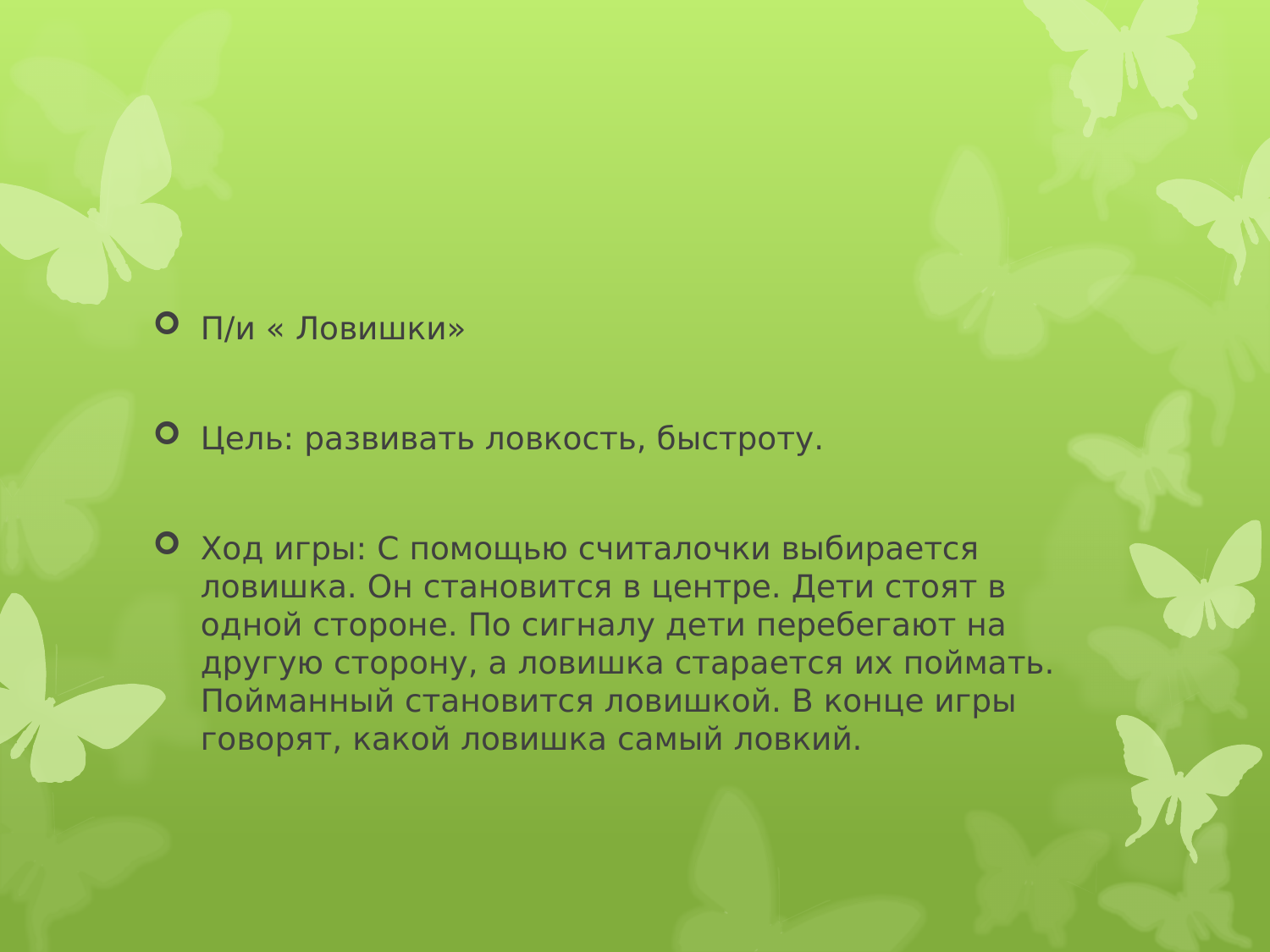

П/и « Ловишки»

Цель: развивать ловкость, быстроту.

Ход игры: С помощью считалочки выбирается ловишка. Он становится в центре. Дети стоят в одной стороне. По сигналу дети перебегают на другую сторону, а ловишка старается их поймать. Пойманный становится ловишкой. В конце игры говорят, какой ловишка самый ловкий.